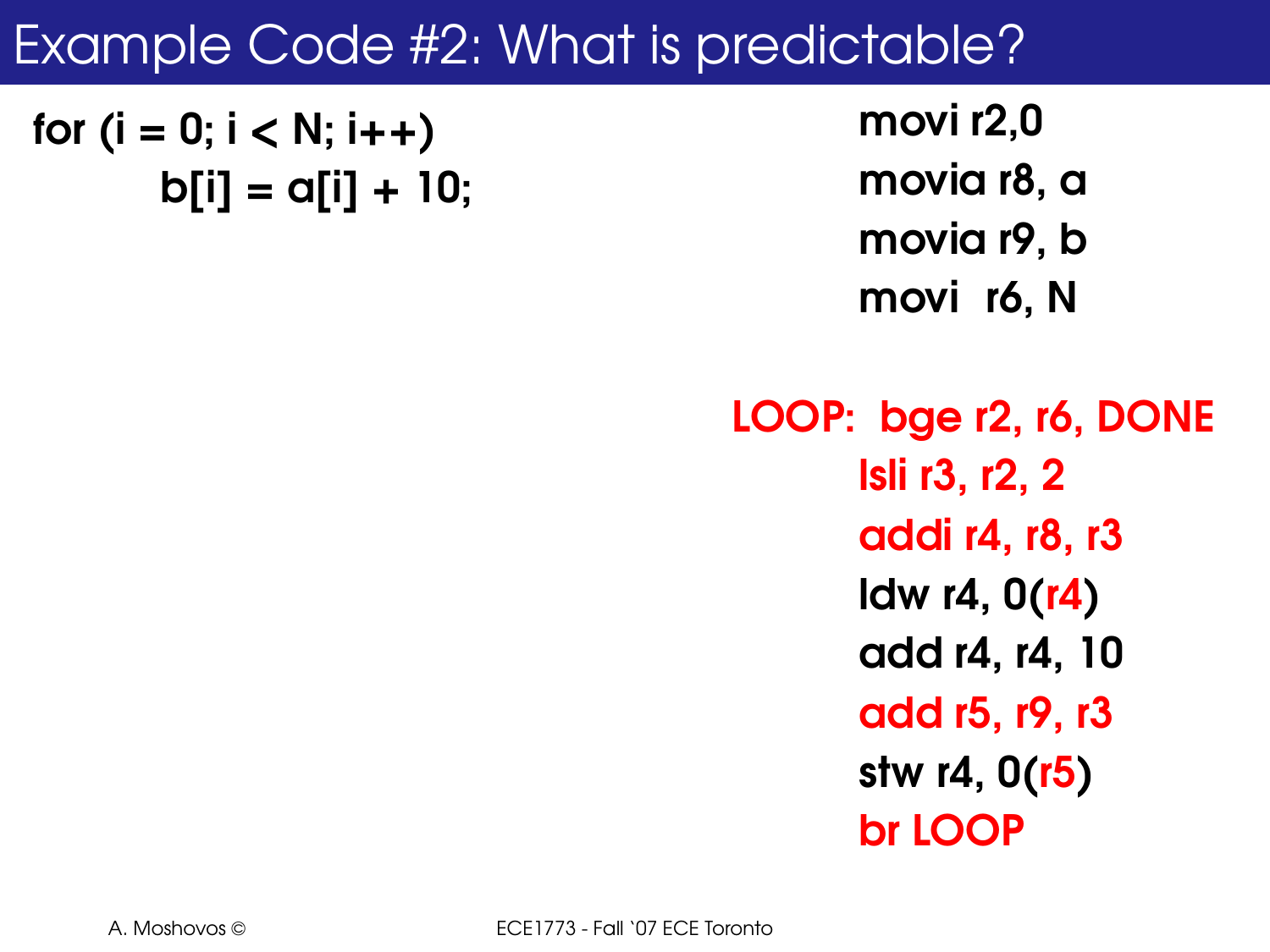

# Example Code #2: What is predictable?
	movi r2,0
	movia r8, a
	movia r9, b
	movi	r6, N

LOOP:  bge r2, r6, DONE
	lsli r3, r2, 2
	addi r4, r8, r3
	ldw r4, 0(r4)
	add r4, r4, 10
	add r5, r9, r3
	stw r4, 0(r5)
	br LOOP
for (i = 0; i < N; i++)
	b[i] = a[i] + 10;

A. Moshovos ©
ECE1773 - Fall ‘07 ECE Toronto